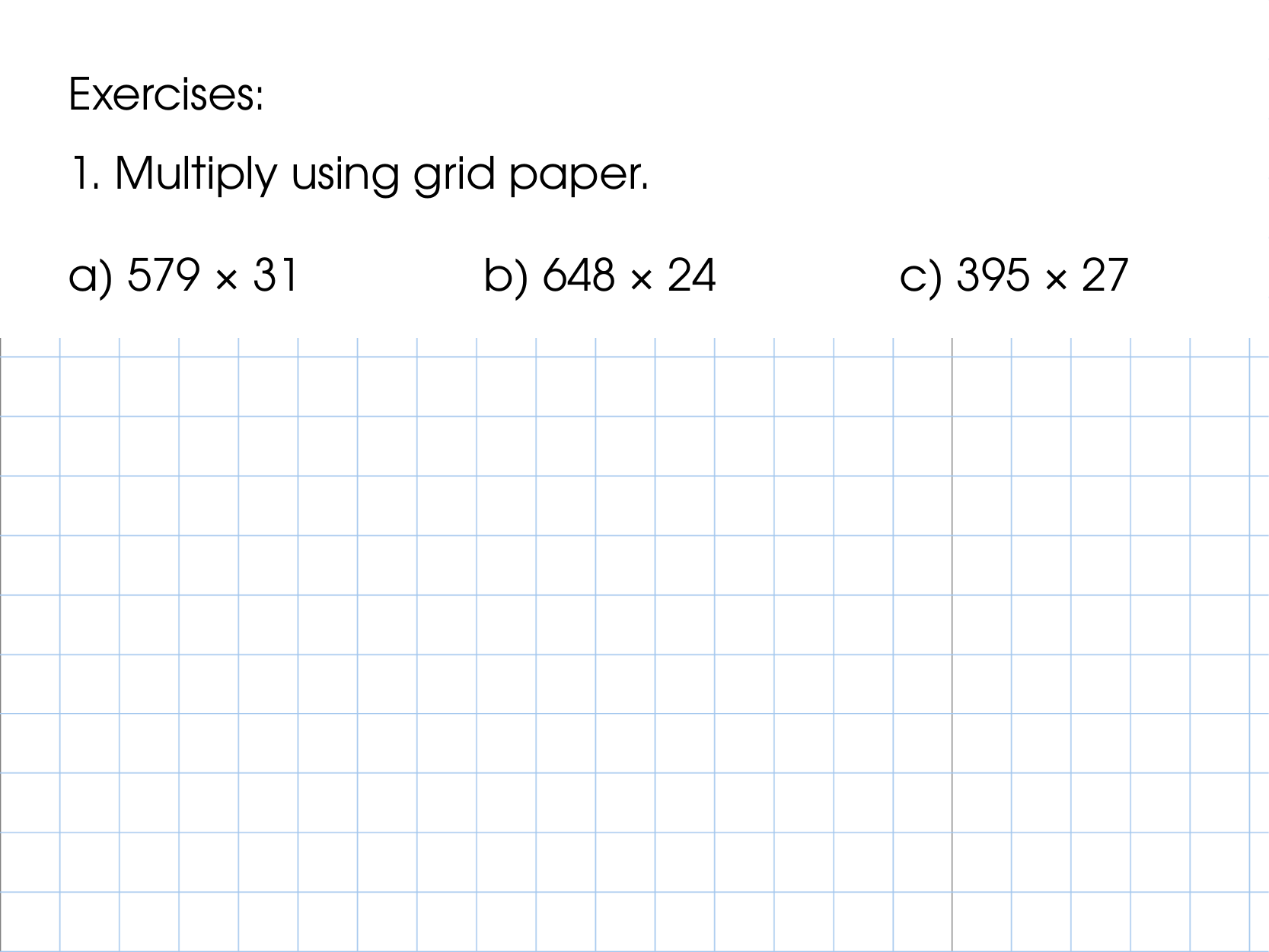

Exercises:
1. Multiply using grid paper.
a) 579 × 31
b) 648 × 24
c) 395 × 27